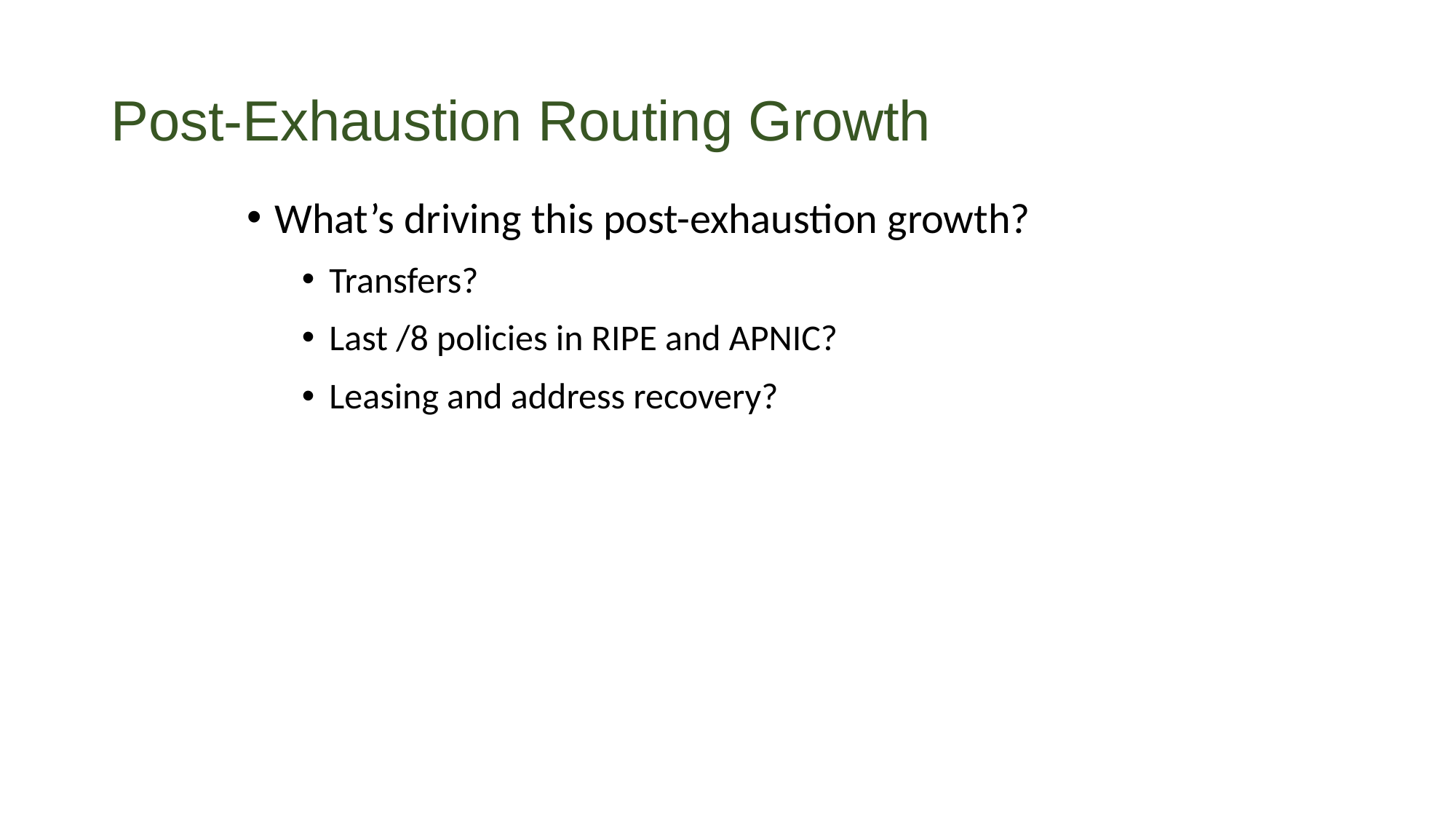

# Post-Exhaustion Routing Growth
What’s driving this post-exhaustion growth?
Transfers?
Last /8 policies in RIPE and APNIC?
Leasing and address recovery?